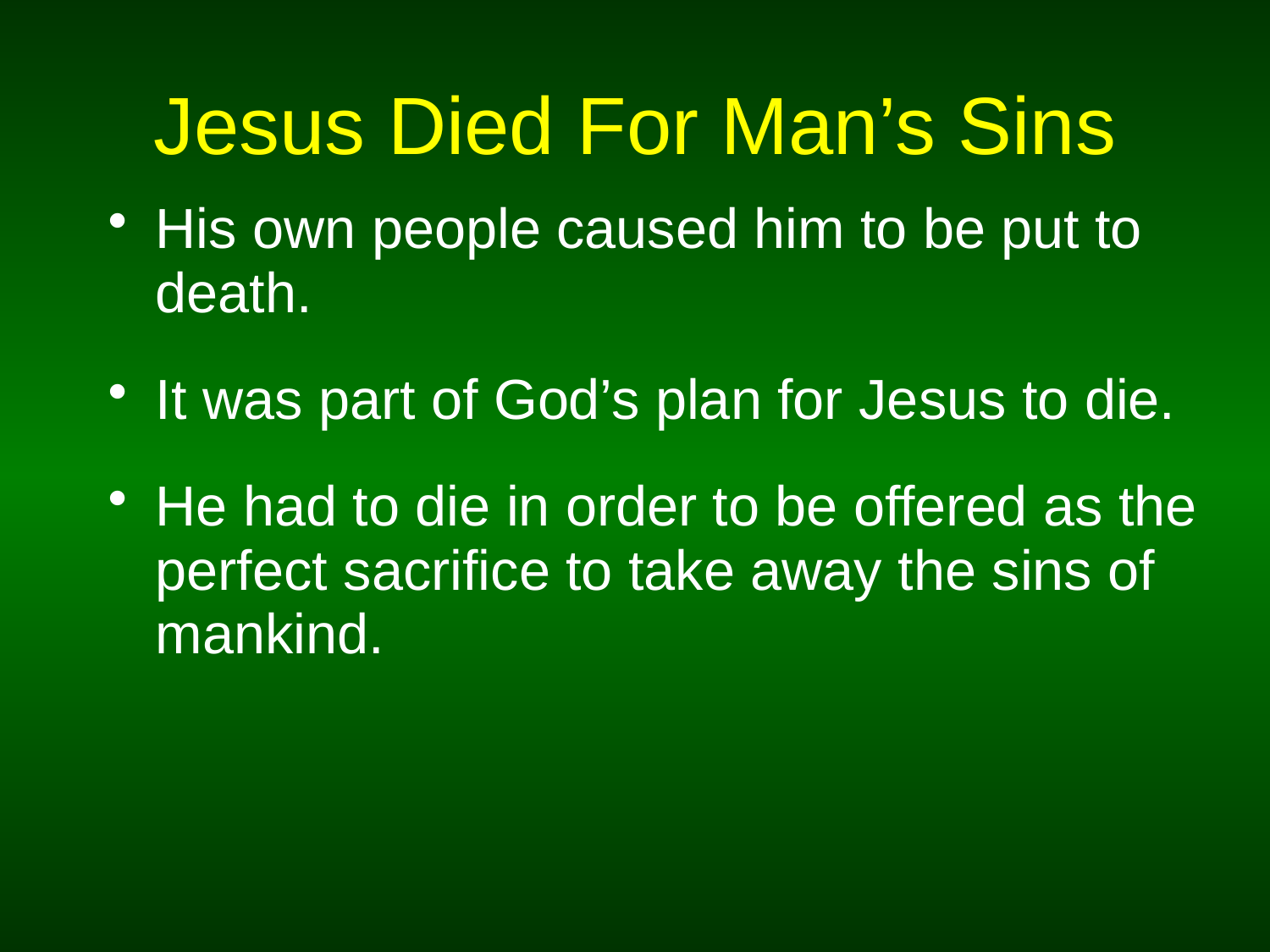

# Jesus Died For Man’s Sins
His own people caused him to be put to death.
It was part of God’s plan for Jesus to die.
He had to die in order to be offered as the perfect sacrifice to take away the sins of mankind.